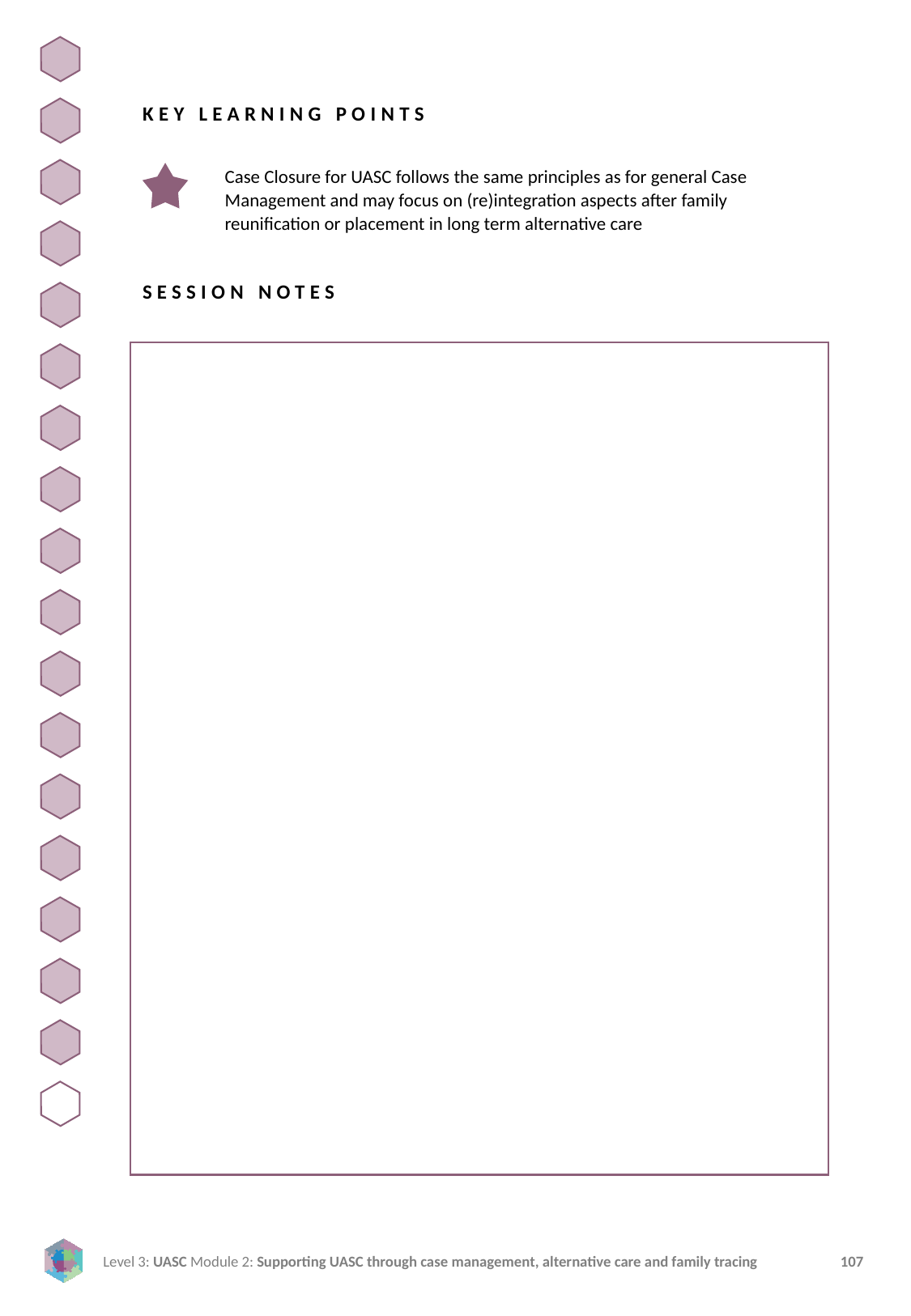

KEY LEARNING POINTS

Case Closure for UASC follows the same principles as for general Case Management and may focus on (re)integration aspects after family reunification or placement in long term alternative care

SESSION NOTES